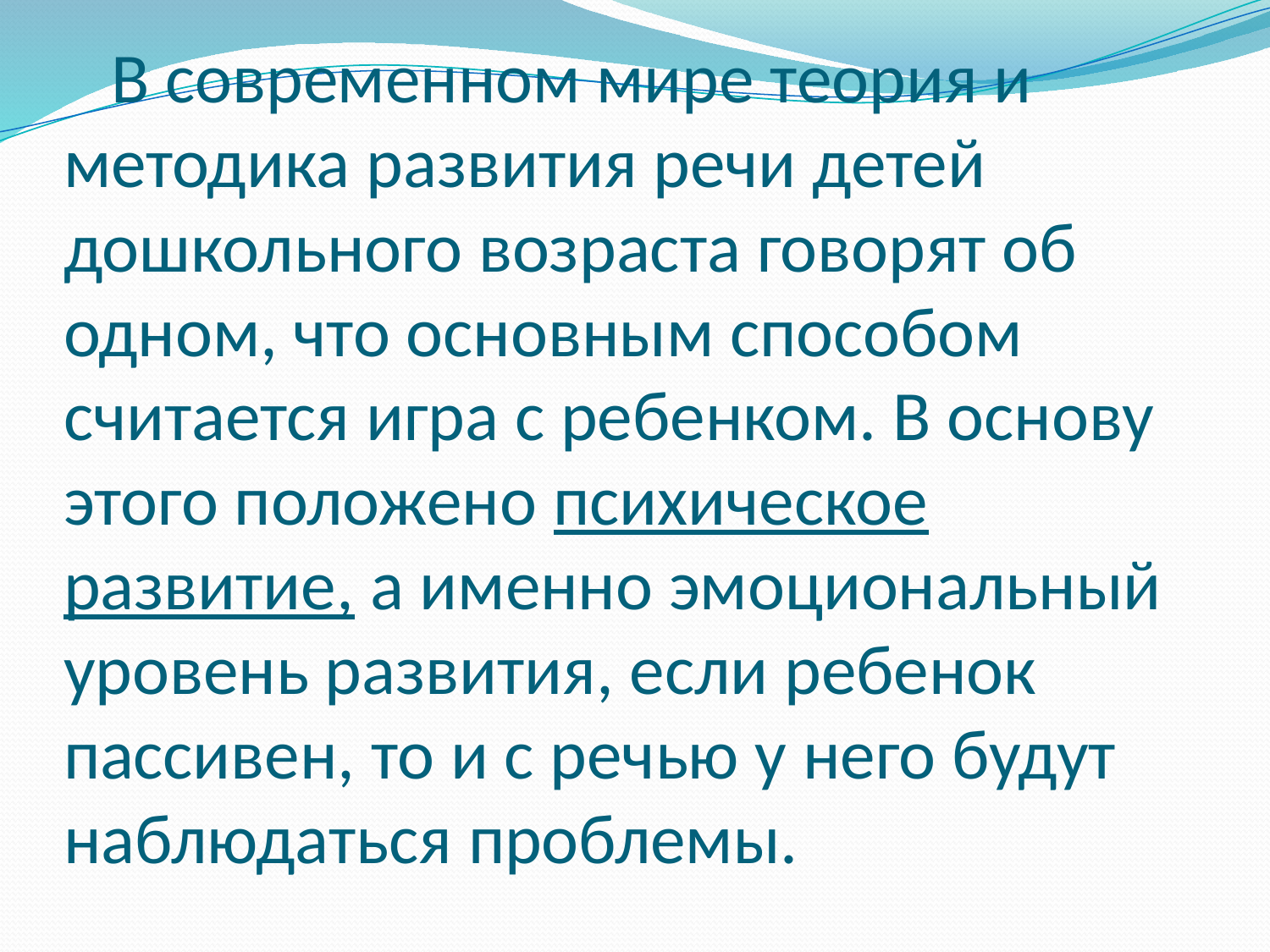

# В современном мире теория и методика развития речи детей дошкольного возраста говорят об одном, что основным способом считается игра с ребенком. В основу этого положено психическое развитие, а именно эмоциональный уровень развития, если ребенок пассивен, то и с речью у него будут наблюдаться проблемы.